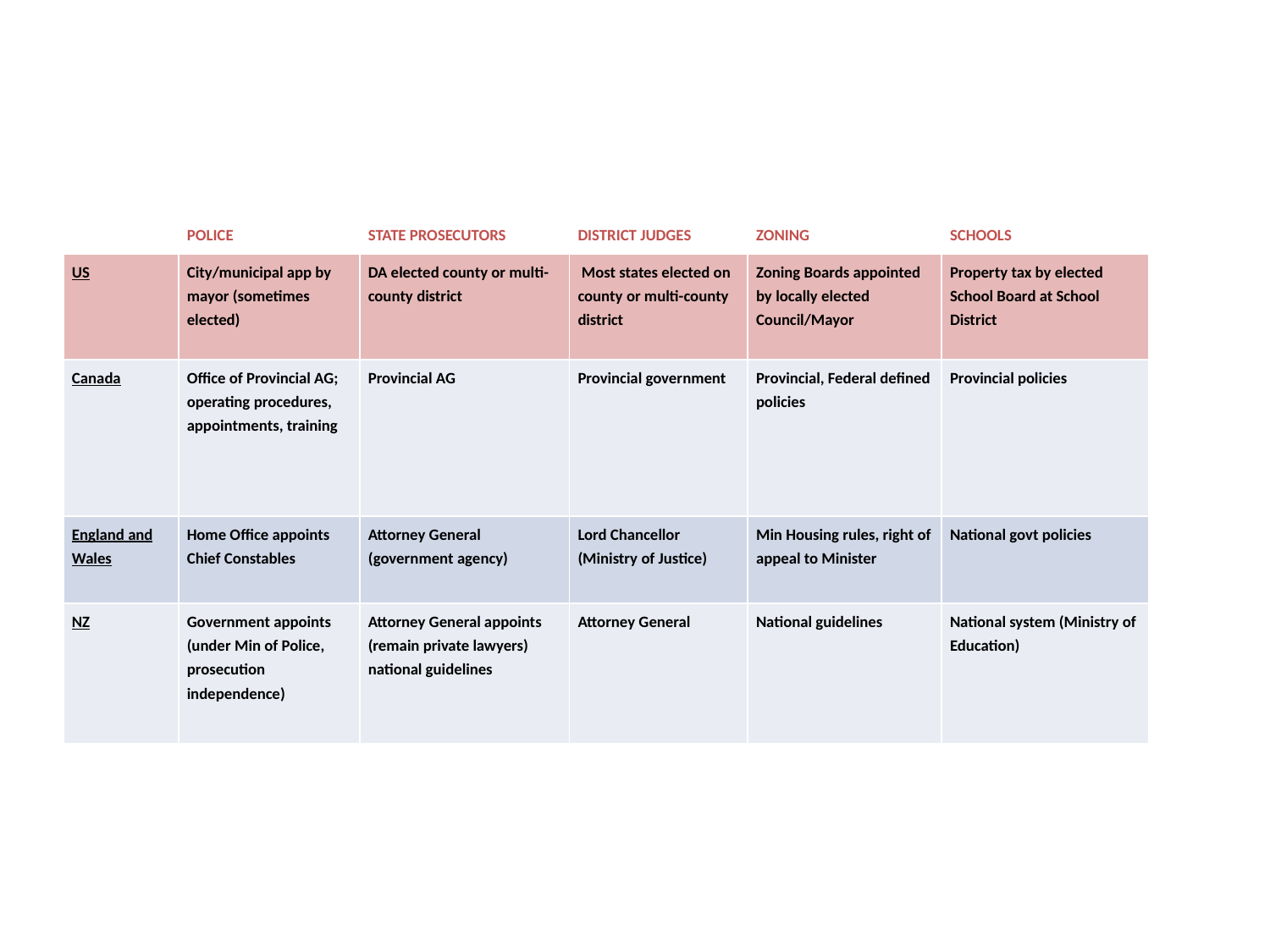

|  | POLICE | STATE PROSECUTORS | DISTRICT JUDGES | ZONING | SCHOOLS |
| --- | --- | --- | --- | --- | --- |
| US | City/municipal app by mayor (sometimes elected) | DA elected county or multi- county district | Most states elected on county or multi-county district | Zoning Boards appointed by locally elected Council/Mayor | Property tax by elected School Board at School District |
| Canada | Office of Provincial AG; operating procedures, appointments, training | Provincial AG | Provincial government | Provincial, Federal defined policies | Provincial policies |
| England and Wales | Home Office appoints Chief Constables | Attorney General (government agency) | Lord Chancellor (Ministry of Justice) | Min Housing rules, right of appeal to Minister | National govt policies |
| NZ | Government appoints (under Min of Police, prosecution independence) | Attorney General appoints (remain private lawyers) national guidelines | Attorney General | National guidelines | National system (Ministry of Education) |